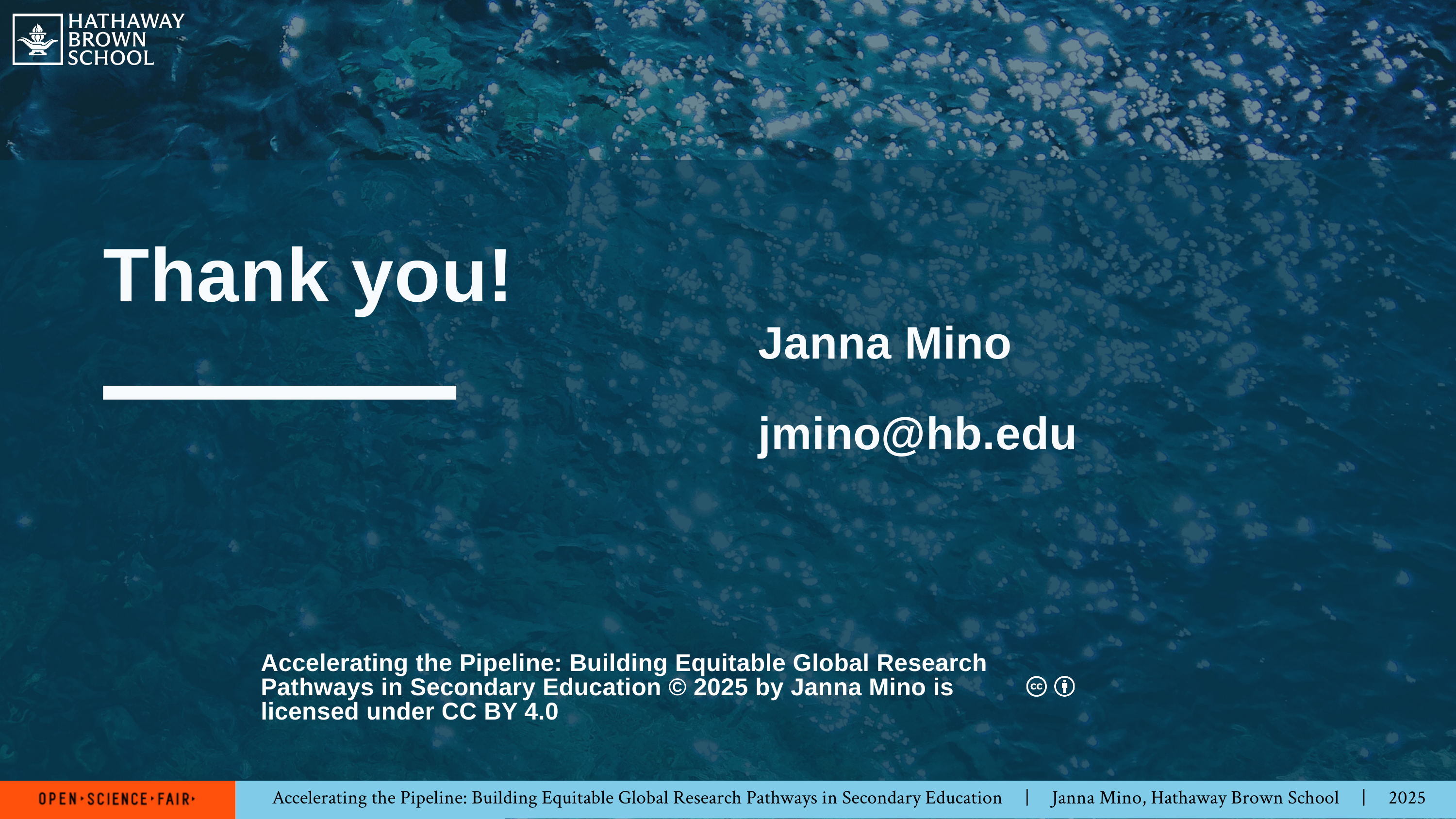

Thank you!

Janna Mino

jmino@hb.edu
Accelerating the Pipeline: Building Equitable Global Research Pathways in Secondary Education © 2025 by Janna Mino is licensed under CC BY 4.0

Accelerating the Pipeline: Building Equitable Global Research Pathways in Secondary Education     |     Janna Mino, Hathaway Brown School     |     2025